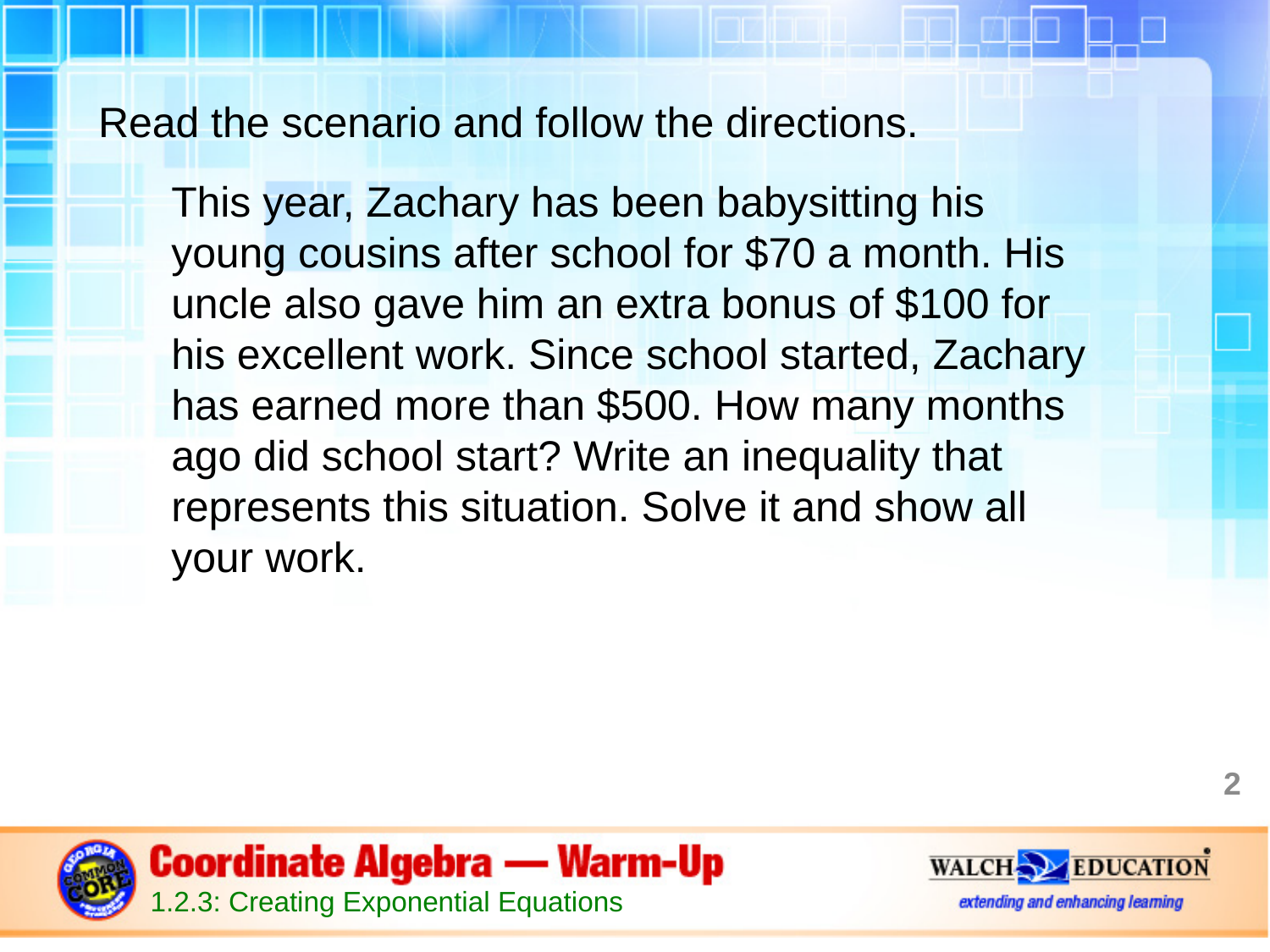

Read the scenario and follow the directions.
This year, Zachary has been babysitting his young cousins after school for $70 a month. His uncle also gave him an extra bonus of $100 for his excellent work. Since school started, Zachary has earned more than $500. How many months ago did school start? Write an inequality that represents this situation. Solve it and show all your work.
2
1.2.3: Creating Exponential Equations